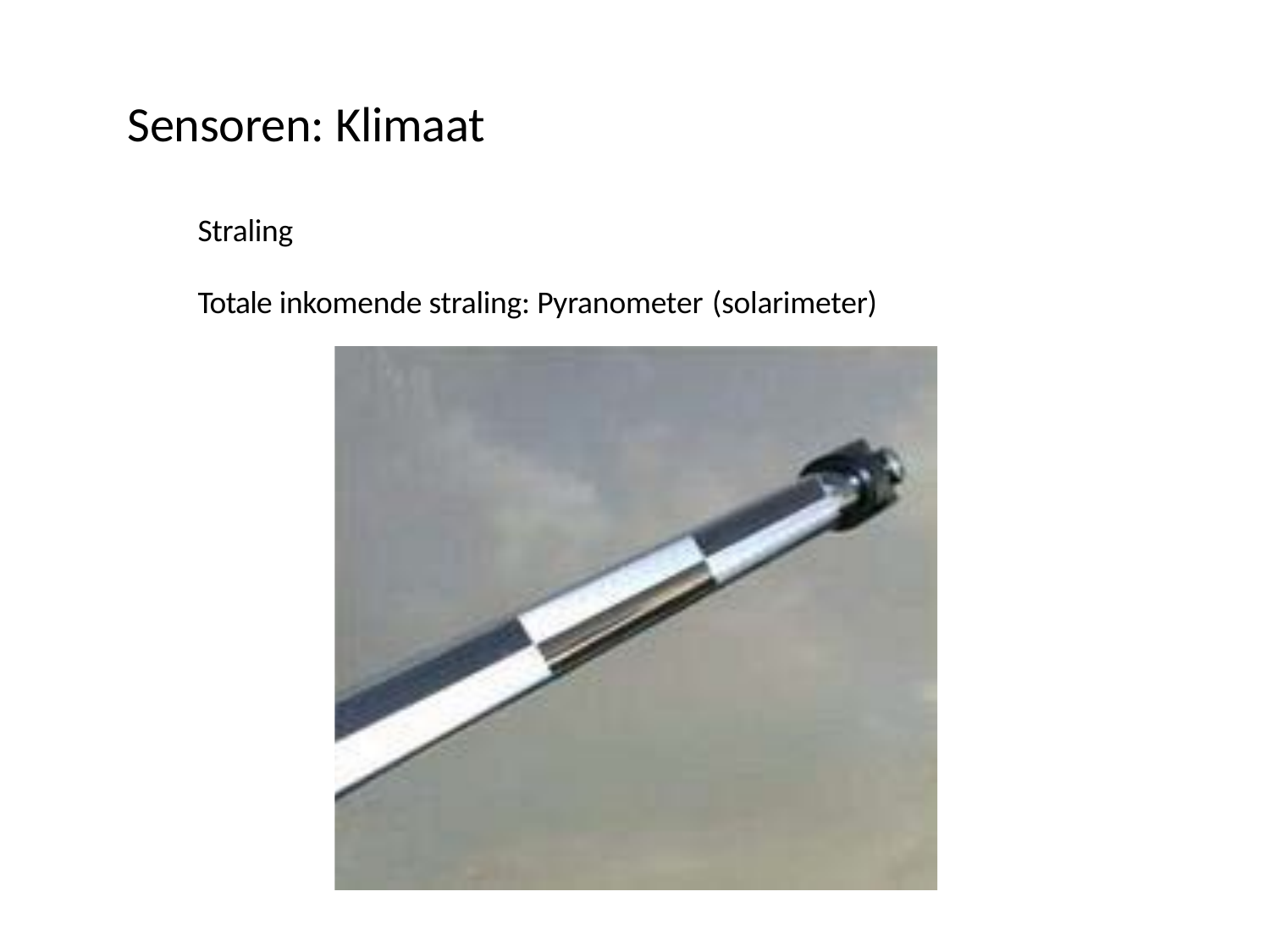

# Sensoren: Klimaat
Straling

Totale inkomende straling: Pyranometer (solarimeter)